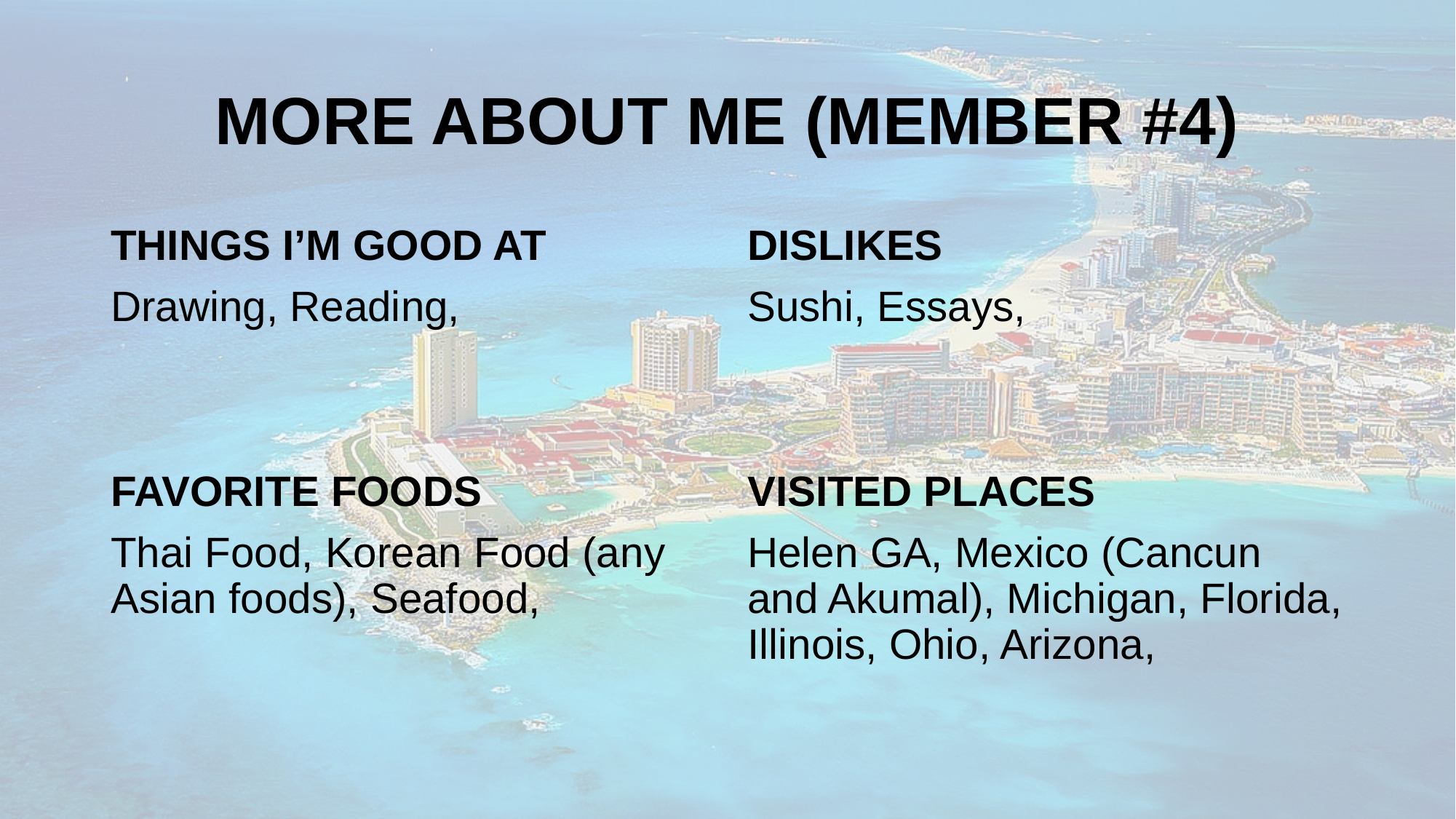

# MORE ABOUT ME (MEMBER #4)
THINGS I’M GOOD AT
Drawing, Reading,
DISLIKES
Sushi, Essays,
FAVORITE FOODS
Thai Food, Korean Food (any Asian foods), Seafood,

VISITED PLACES
Helen GA, Mexico (Cancun and Akumal), Michigan, Florida, Illinois, Ohio, Arizona,